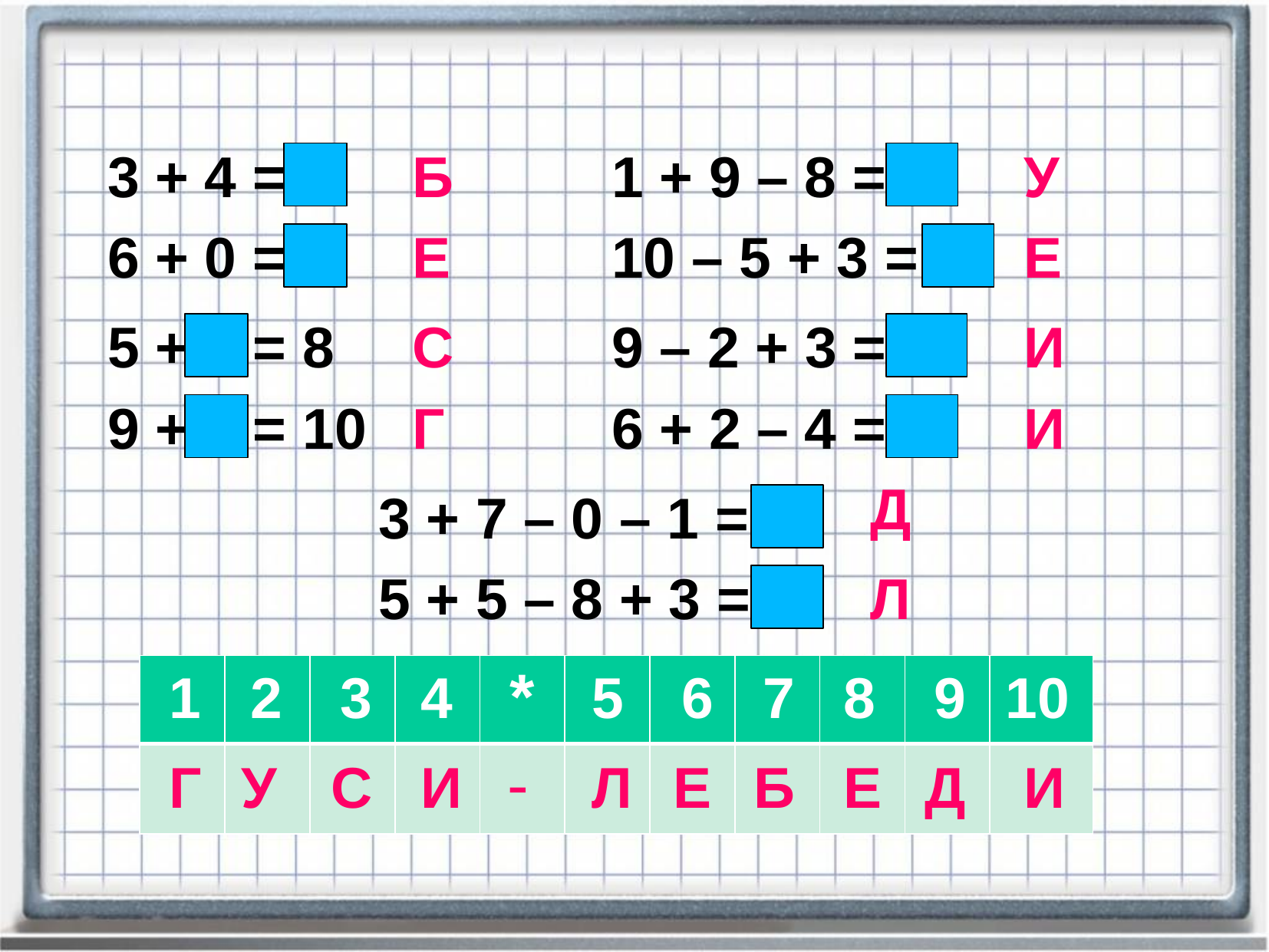

3 + 4 = 7
Б
1 + 9 – 8 = 2
У

6 + 0 = 6
Е
10 – 5 + 3 = 8
Е

5 + 3 = 8
С
9 – 2 + 3 = 10
И

9 + 1 = 10
Г
6 + 2 – 4 = 4
И

Д
3 + 7 – 0 – 1 = 9

5 + 5 – 8 + 3 = 5
Л

|  |  |  |  | \* |  |  |  |  |  |  |
| --- | --- | --- | --- | --- | --- | --- | --- | --- | --- | --- |
|  |  |  |  | - |  |  |  |  |  |  |
1
2
3
4
5
6
7
8
9
10
Г
У
С
И
Л
Е
Б
Е
Д
И